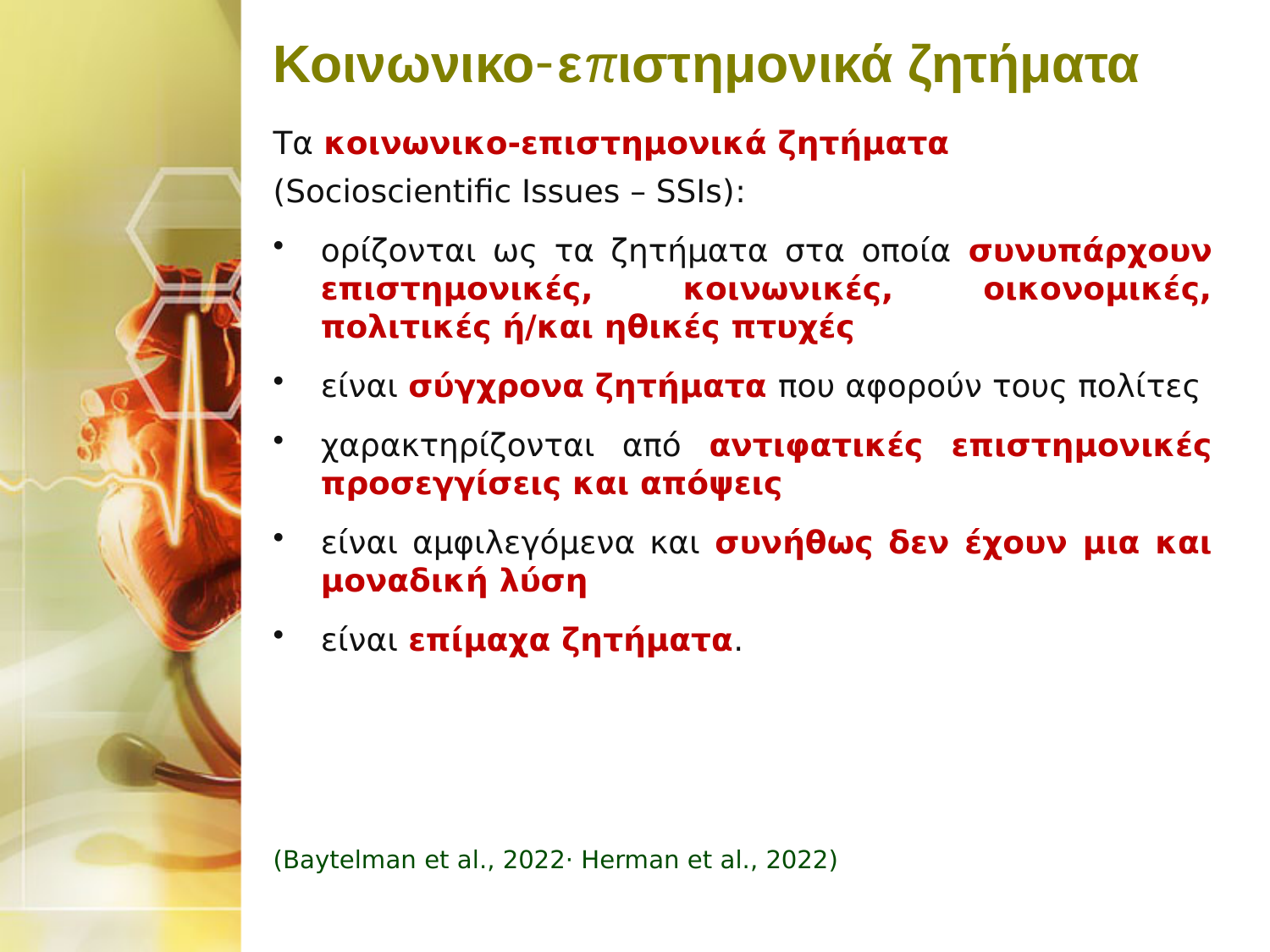

# Κοινωνικο-επιστημονικά ζητήματα
Τα κοινωνικο-επιστημονικά ζητήματα
(Socioscientific Issues – SSIs):
ορίζονται ως τα ζητήματα στα οποία συνυπάρχουν επιστημονικές, κοινωνικές, οικονομικές, πολιτικές ή/και ηθικές πτυχές
είναι σύγχρονα ζητήματα που αφορούν τους πολίτες
χαρακτηρίζονται από αντιφατικές επιστημονικές προσεγγίσεις και απόψεις
είναι αμφιλεγόμενα και συνήθως δεν έχουν μια και μοναδική λύση
είναι επίμαχα ζητήματα.

(Baytelman et al., 2022· Herman et al., 2022)